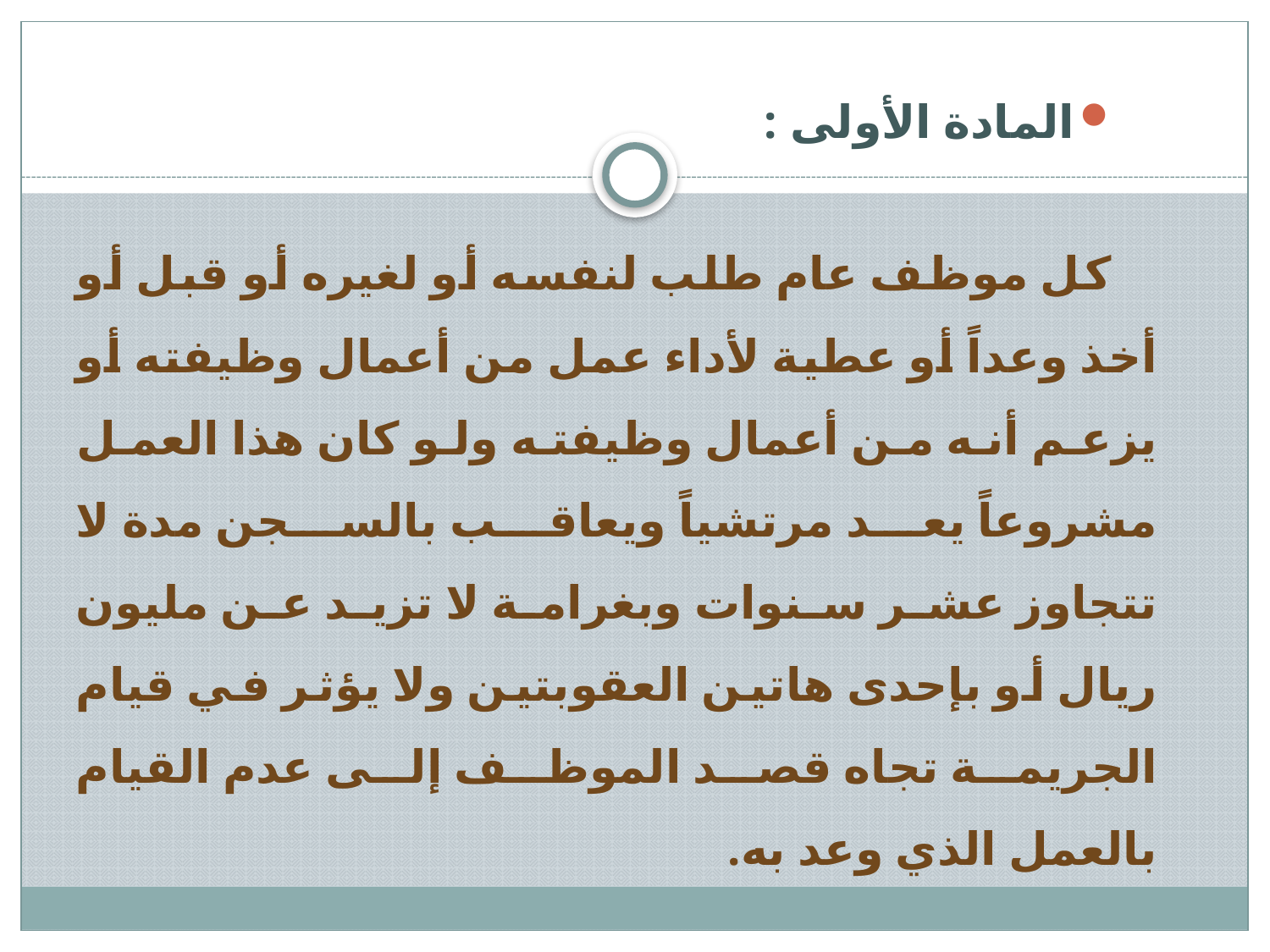

المادة الأولى :

كل موظف عام طلب لنفسه أو لغيره أو قبل أو أخذ وعداً أو عطية لأداء عمل من أعمال وظيفته أو يزعم أنه من أعمال وظيفته ولو كان هذا العمل مشروعاً يعد مرتشياً ويعاقب بالسجن مدة لا تتجاوز عشر سنوات وبغرامة لا تزيد عن مليون ريال أو بإحدى هاتين العقوبتين ولا يؤثر في قيام الجريمة تجاه قصد الموظف إلى عدم القيام بالعمل الذي وعد به.